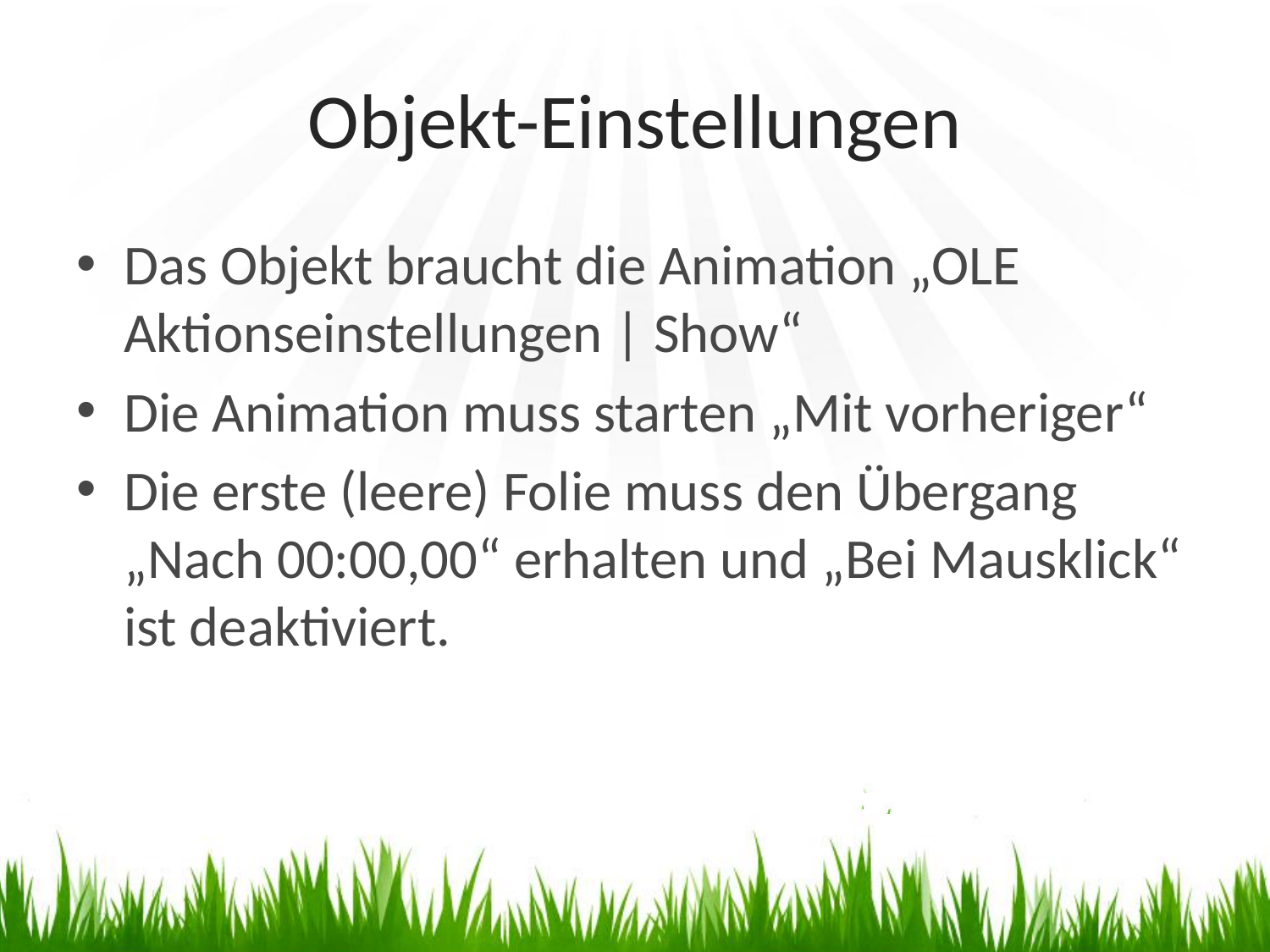

# Objekt-Einstellungen
Das Objekt braucht die Animation „OLE Aktionseinstellungen | Show“
Die Animation muss starten „Mit vorheriger“
Die erste (leere) Folie muss den Übergang „Nach 00:00,00“ erhalten und „Bei Mausklick“ ist deaktiviert.